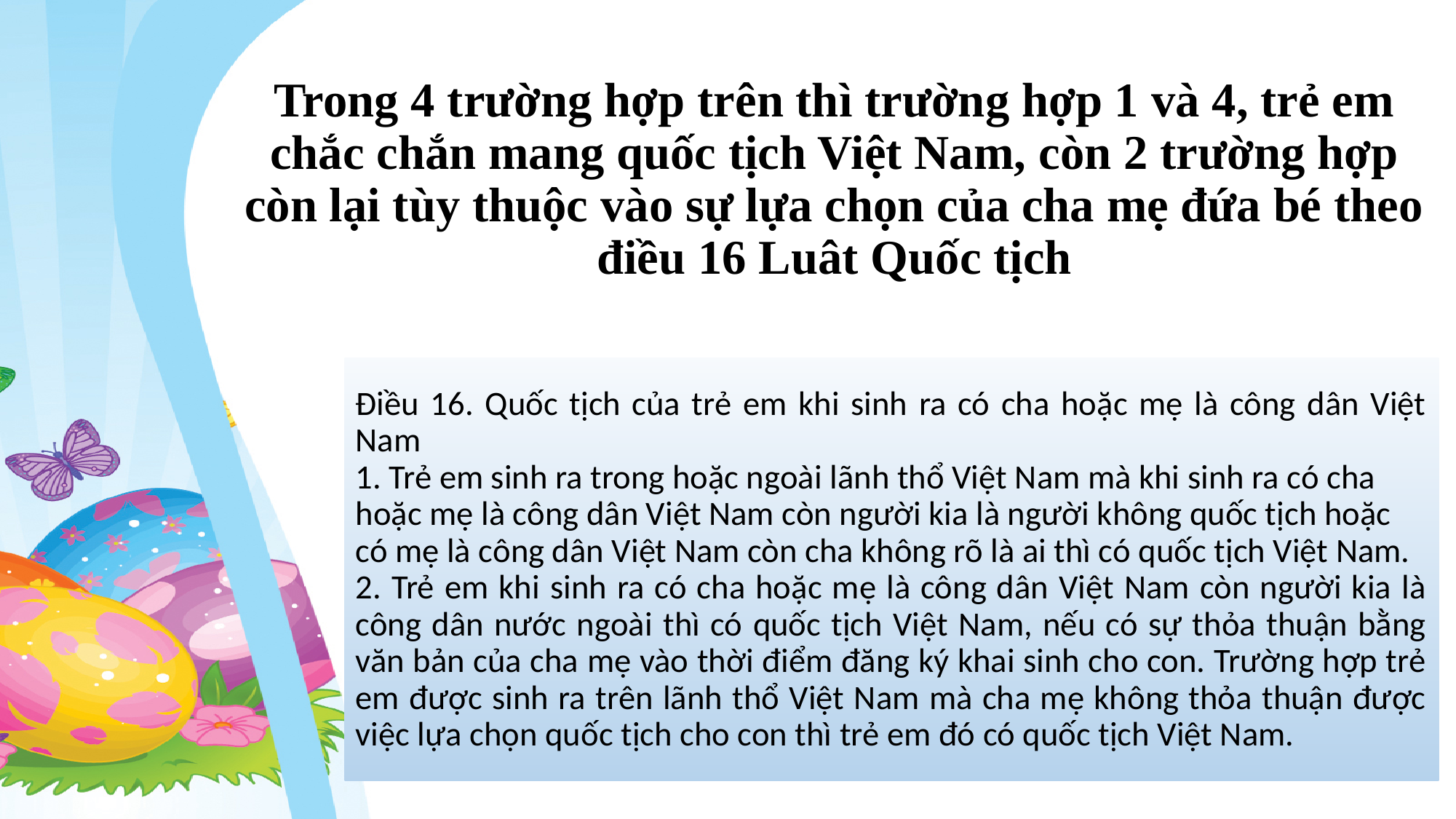

# Trong 4 trường hợp trên thì trường hợp 1 và 4, trẻ em chắc chắn mang quốc tịch Việt Nam, còn 2 trường hợp còn lại tùy thuộc vào sự lựa chọn của cha mẹ đứa bé theo điều 16 Luât Quốc tịch

Điều 16. Quốc tịch của trẻ em khi sinh ra có cha hoặc mẹ là công dân Việt Nam
1. Trẻ em sinh ra trong hoặc ngoài lãnh thổ Việt Nam mà khi sinh ra có cha hoặc mẹ là công dân Việt Nam còn người kia là người không quốc tịch hoặc có mẹ là công dân Việt Nam còn cha không rõ là ai thì có quốc tịch Việt Nam.
2. Trẻ em khi sinh ra có cha hoặc mẹ là công dân Việt Nam còn người kia là công dân nước ngoài thì có quốc tịch Việt Nam, nếu có sự thỏa thuận bằng văn bản của cha mẹ vào thời điểm đăng ký khai sinh cho con. Trường hợp trẻ em được sinh ra trên lãnh thổ Việt Nam mà cha mẹ không thỏa thuận được việc lựa chọn quốc tịch cho con thì trẻ em đó có quốc tịch Việt Nam.